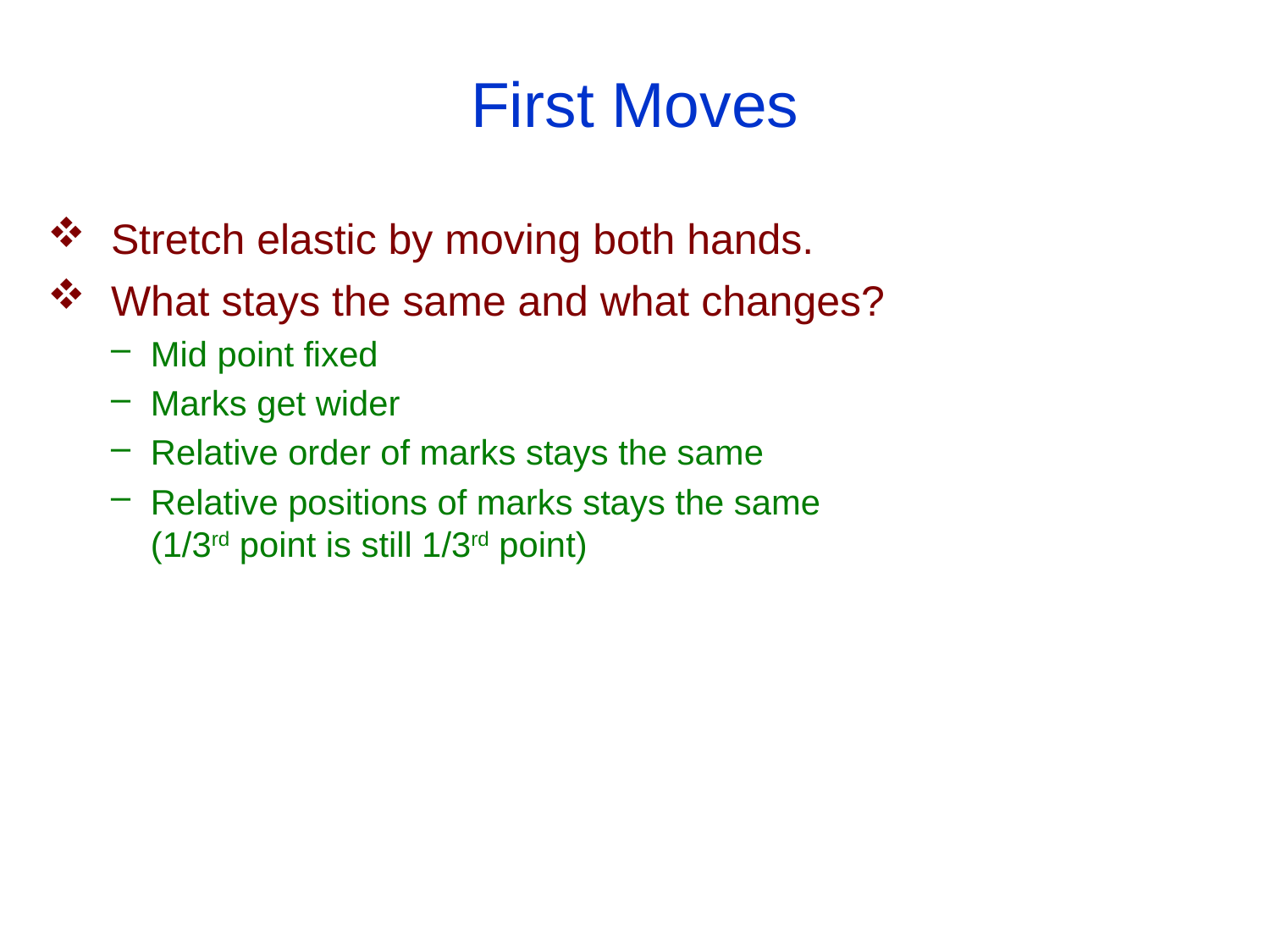

# First Moves
Stretch elastic by moving both hands.
What stays the same and what changes?
Mid point fixed
Marks get wider
Relative order of marks stays the same
Relative positions of marks stays the same
(1/3rd point is still 1/3rd point)